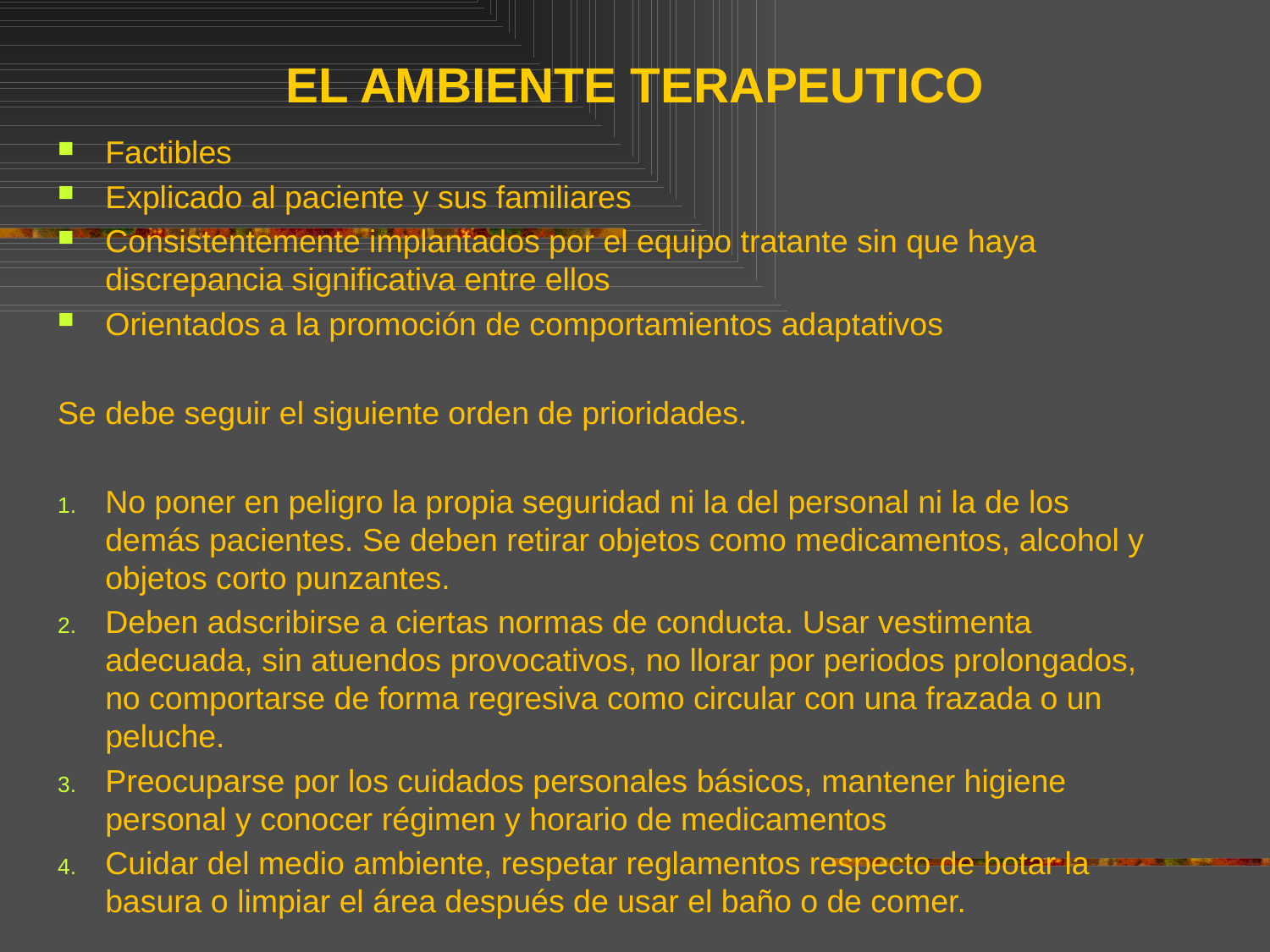

# EL AMBIENTE TERAPEUTICO
Factibles
Explicado al paciente y sus familiares
Consistentemente implantados por el equipo tratante sin que haya discrepancia significativa entre ellos
Orientados a la promoción de comportamientos adaptativos

Se debe seguir el siguiente orden de prioridades.

No poner en peligro la propia seguridad ni la del personal ni la de los demás pacientes. Se deben retirar objetos como medicamentos, alcohol y objetos corto punzantes.
Deben adscribirse a ciertas normas de conducta. Usar vestimenta adecuada, sin atuendos provocativos, no llorar por periodos prolongados, no comportarse de forma regresiva como circular con una frazada o un peluche.
Preocuparse por los cuidados personales básicos, mantener higiene personal y conocer régimen y horario de medicamentos
Cuidar del medio ambiente, respetar reglamentos respecto de botar la basura o limpiar el área después de usar el baño o de comer.